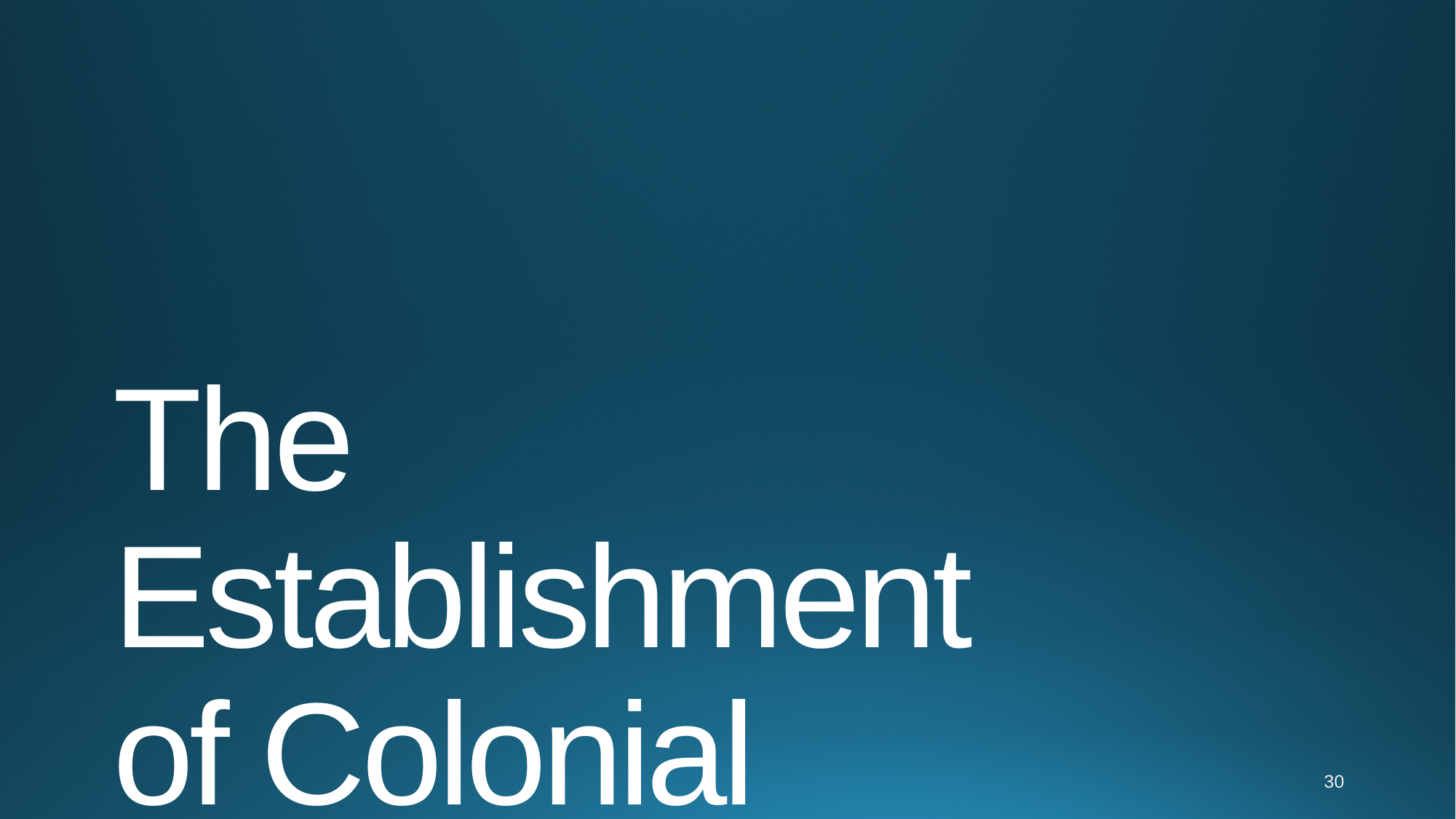

# The Establishment of Colonial Institutions

30